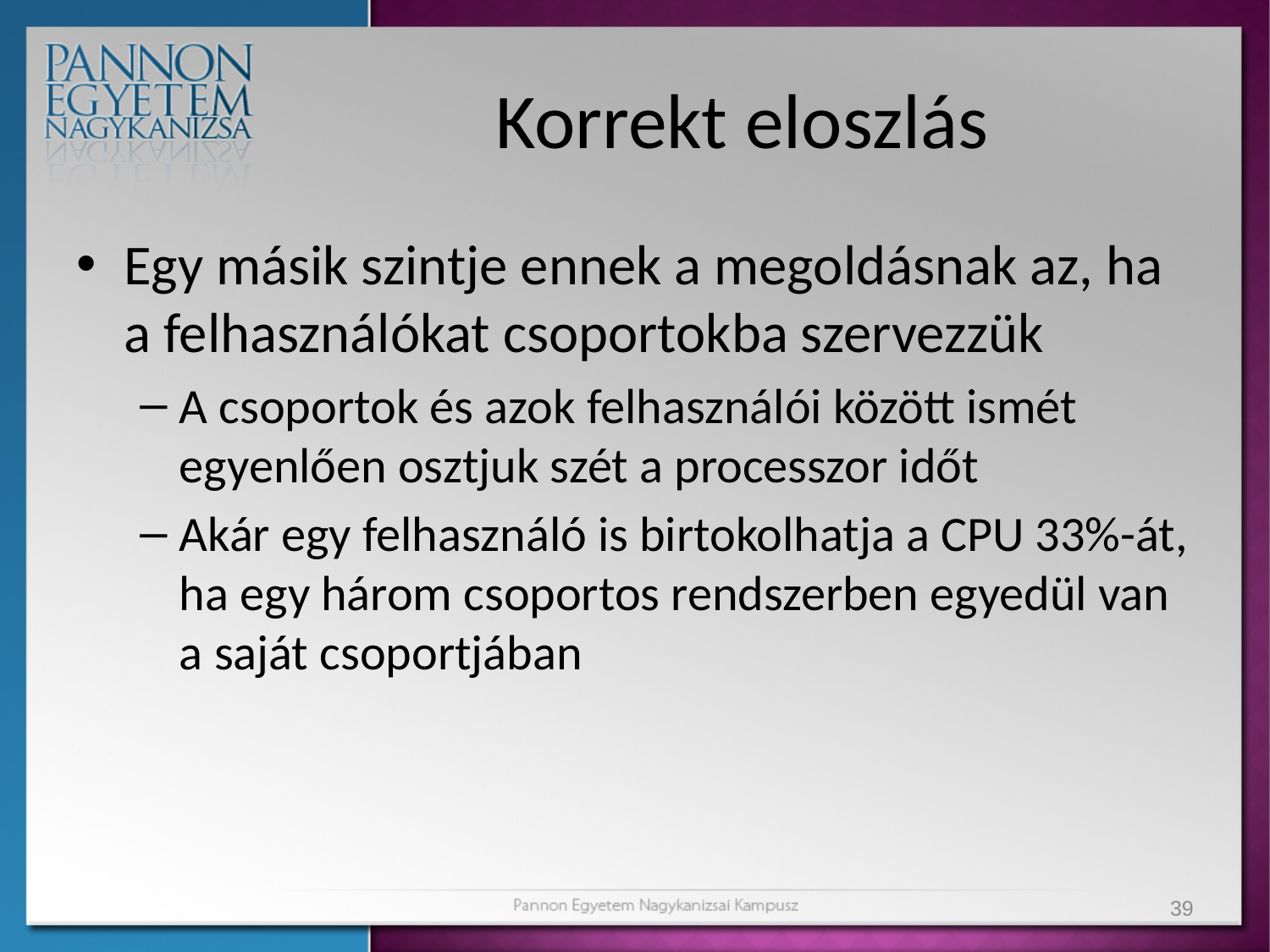

# Korrekt eloszlás
Egy másik szintje ennek a megoldásnak az, ha a felhasználókat csoportokba szervezzük
A csoportok és azok felhasználói között ismét egyenlően osztjuk szét a processzor időt
Akár egy felhasználó is birtokolhatja a CPU 33%-át, ha egy három csoportos rendszerben egyedül van a saját csoportjában
39